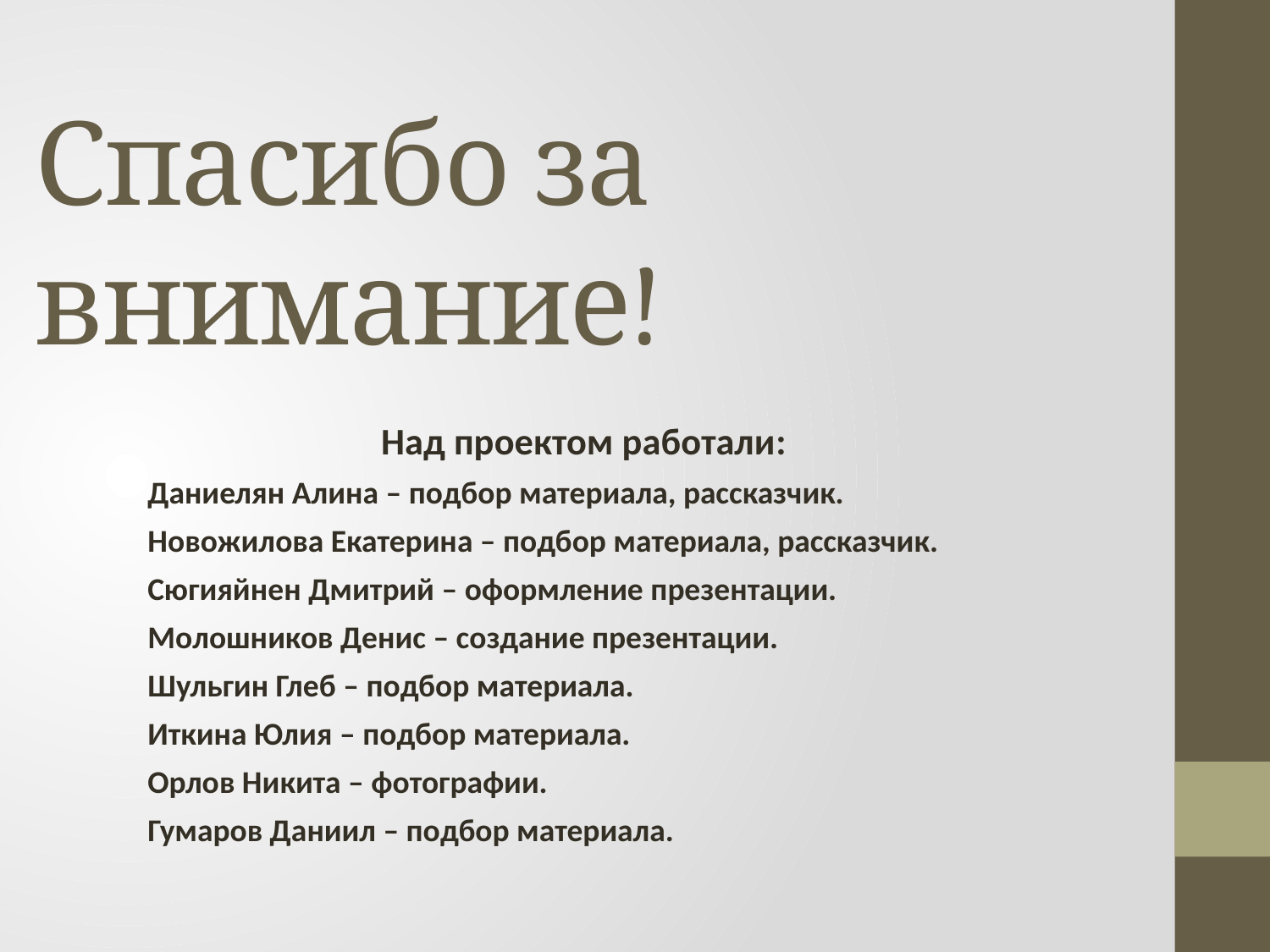

# Спасибо за внимание!
Над проектом работали:
Даниелян Алина – подбор материала, рассказчик.
Новожилова Екатерина – подбор материала, рассказчик.
Сюгияйнен Дмитрий – оформление презентации.
Молошников Денис – создание презентации.
Шульгин Глеб – подбор материала.
Иткина Юлия – подбор материала.
Орлов Никита – фотографии.
Гумаров Даниил – подбор материала.